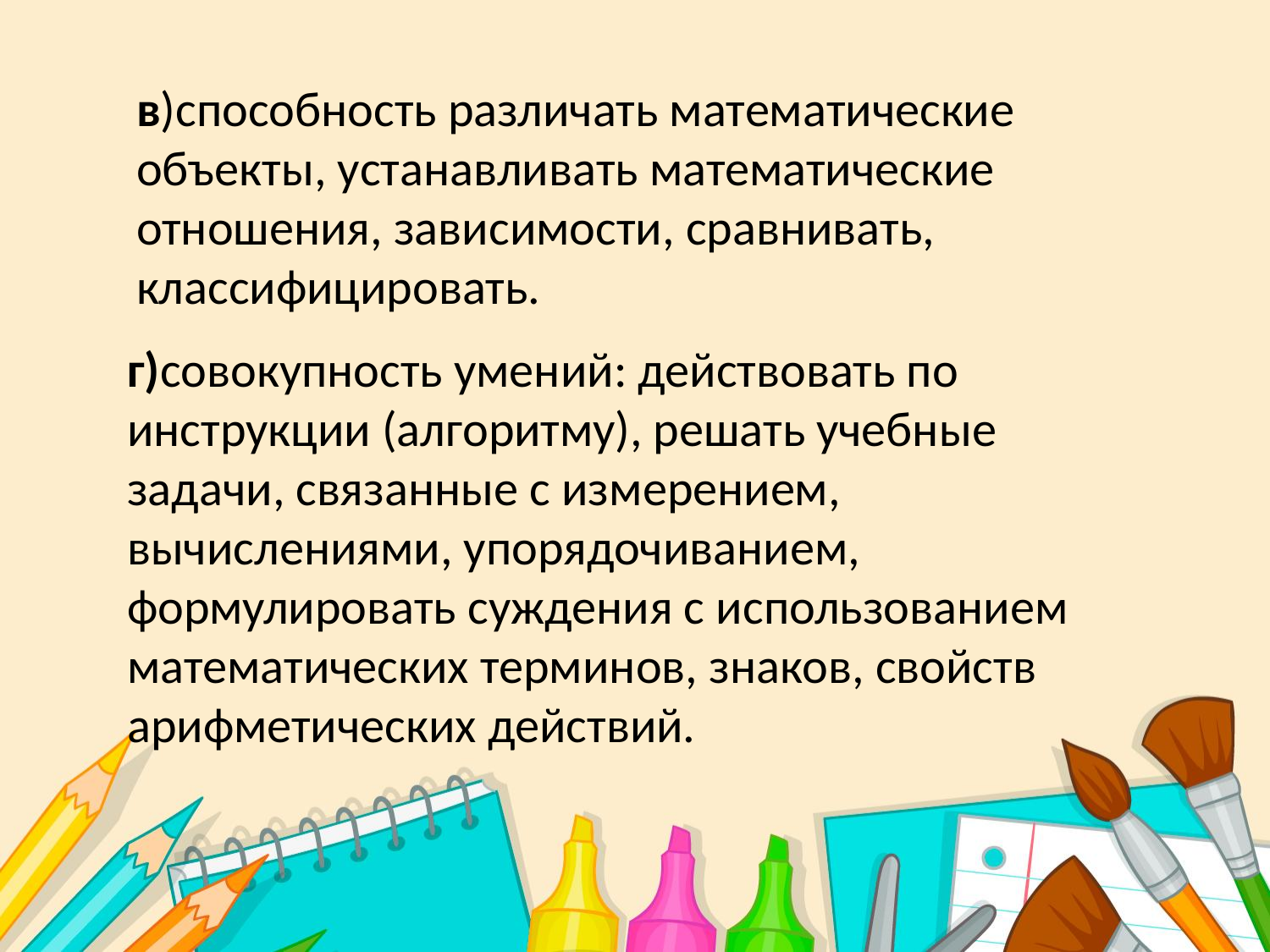

в)способность различать математические объекты, устанавливать математические отношения, зависимости, сравнивать, классифицировать.
г)совокупность умений: действовать по инструкции (алгоритму), решать учебные задачи, связанные с измерением, вычислениями, упорядочиванием, формулировать суждения с использованием математических терминов, знаков, свойств арифметических действий.